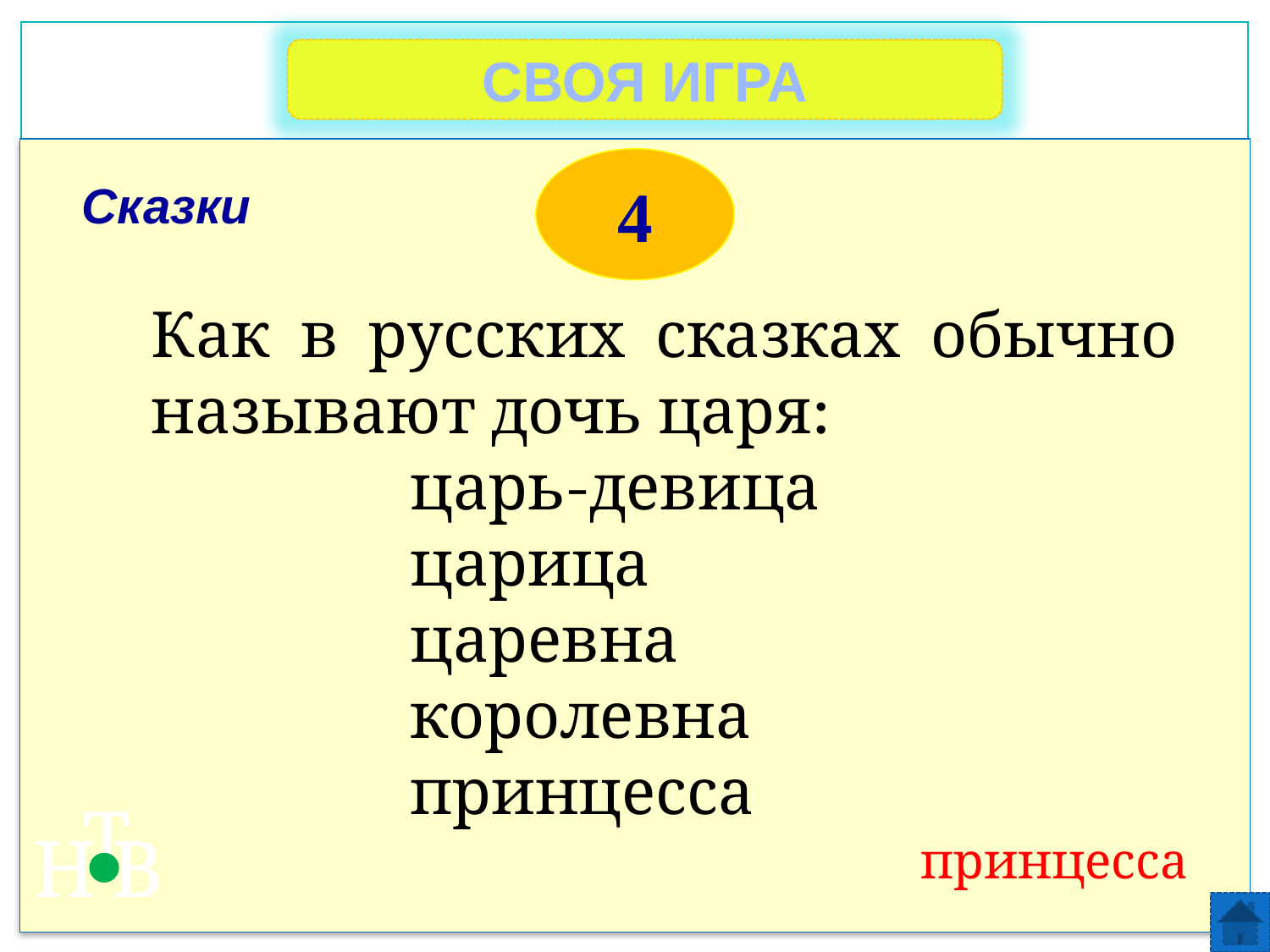

СВОЯ ИГРА

4
Сказки
Как в русских сказках обычно называют дочь царя:
                 царь-девица
                 царица
                 царевна
                 королевна
                 принцесса
Т
Н
В
принцесса